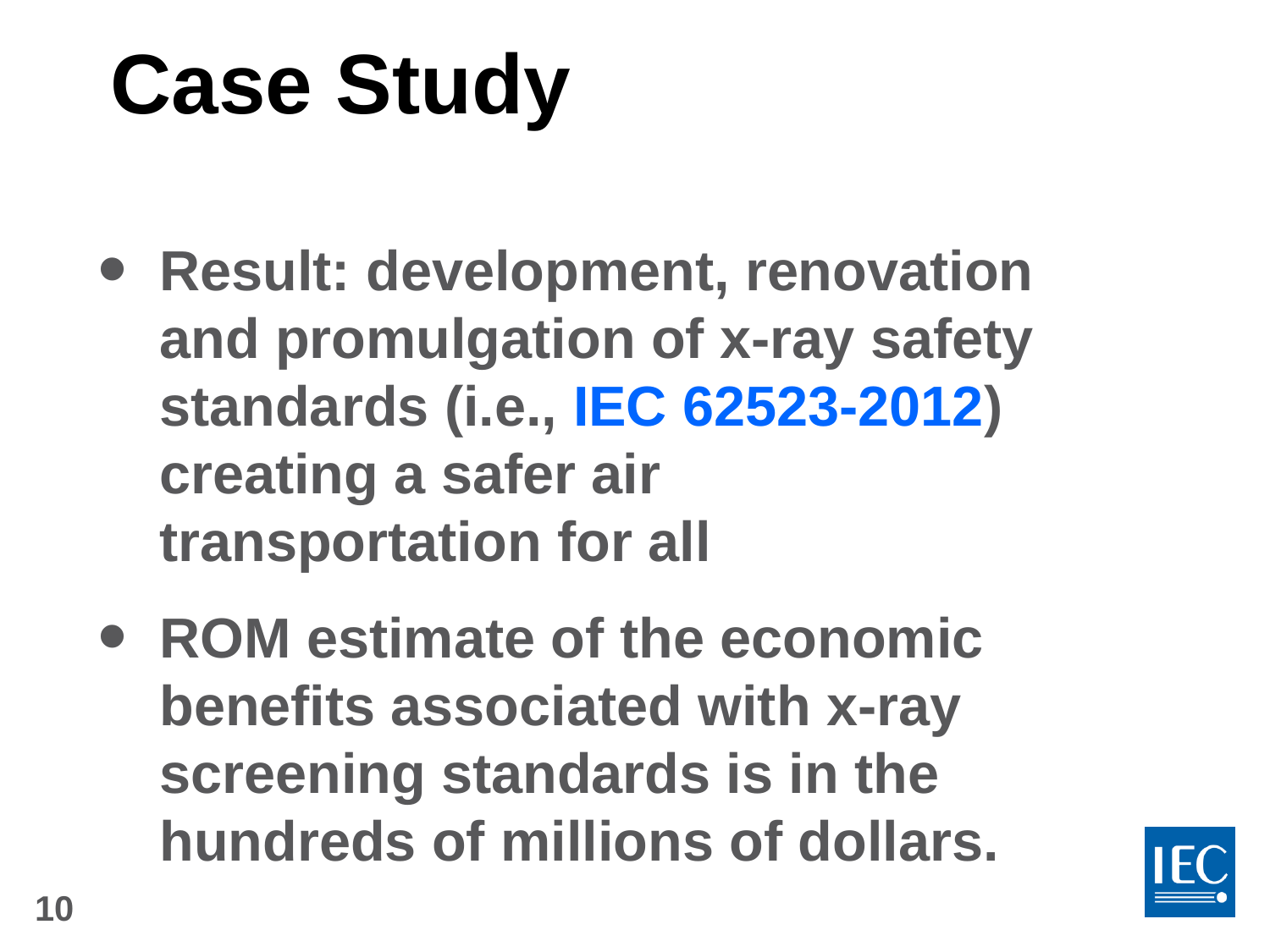

# Case Study
Result: development, renovation and promulgation of x-ray safety standards (i.e., IEC 62523-2012) creating a safer air transportation for all
ROM estimate of the economic benefits associated with x-ray screening standards is in the hundreds of millions of dollars.